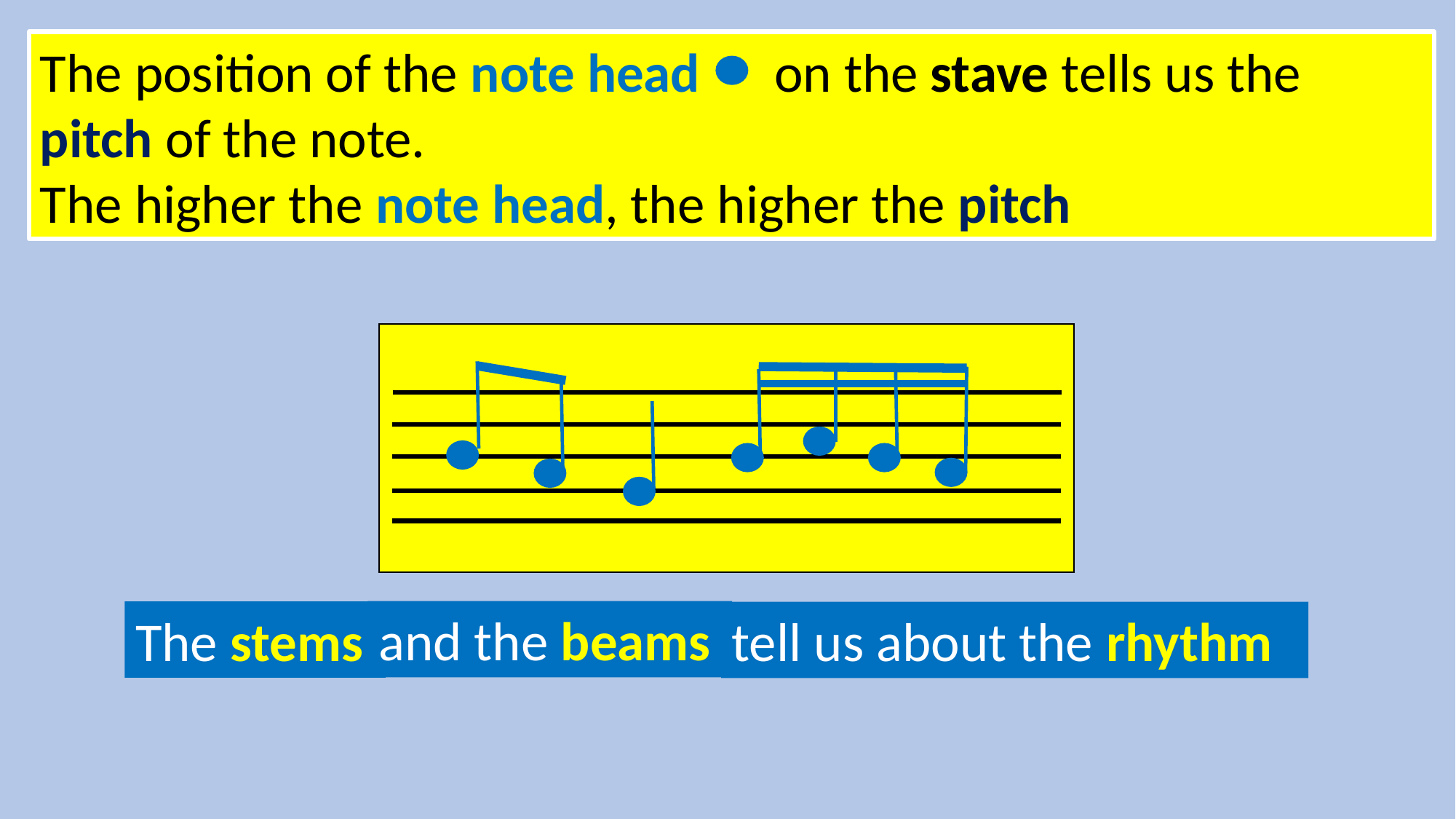

The position of the note head      on the stave tells us the pitch of the note.
The higher the note head, the higher the pitch

and the beams
The stems
tell us about the rhythm